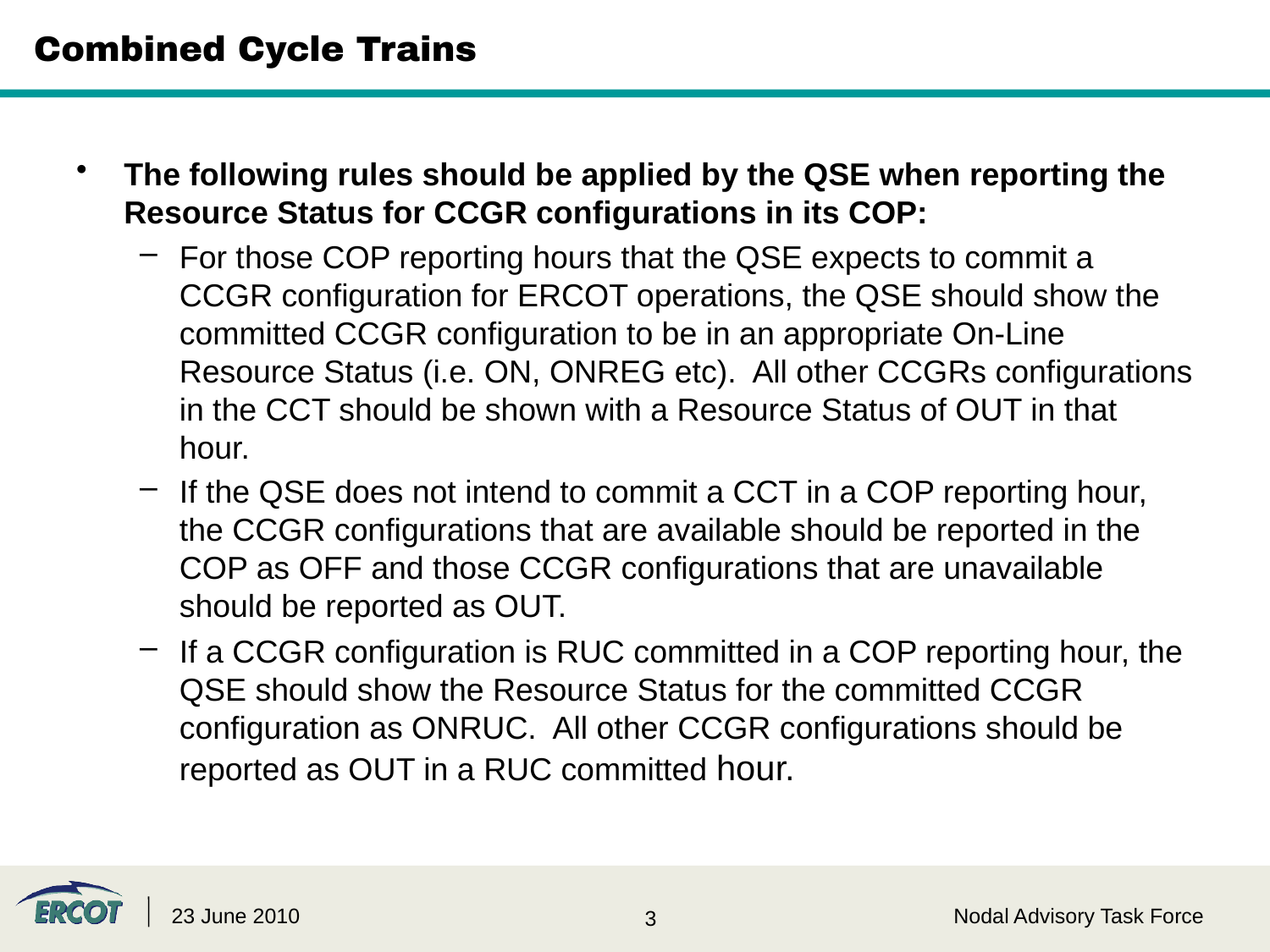

# Combined Cycle Trains
The following rules should be applied by the QSE when reporting the Resource Status for CCGR configurations in its COP:
For those COP reporting hours that the QSE expects to commit a CCGR configuration for ERCOT operations, the QSE should show the committed CCGR configuration to be in an appropriate On-Line Resource Status (i.e. ON, ONREG etc).  All other CCGRs configurations in the CCT should be shown with a Resource Status of OUT in that hour.
If the QSE does not intend to commit a CCT in a COP reporting hour, the CCGR configurations that are available should be reported in the COP as OFF and those CCGR configurations that are unavailable should be reported as OUT.
If a CCGR configuration is RUC committed in a COP reporting hour, the QSE should show the Resource Status for the committed CCGR configuration as ONRUC.  All other CCGR configurations should be reported as OUT in a RUC committed hour.

23 June 2010
Nodal Advisory Task Force